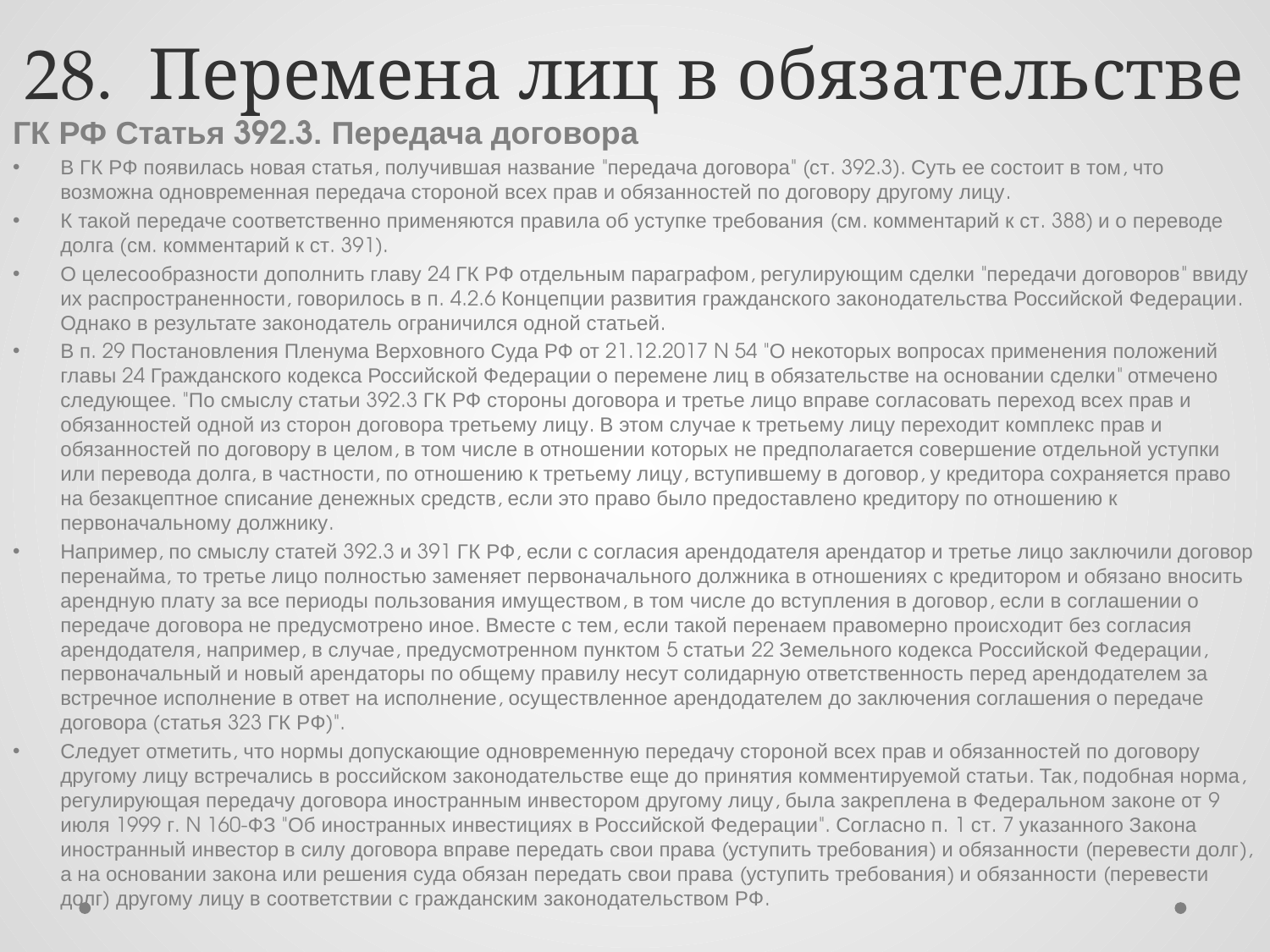

# 28.  Перемена лиц в обязательстве
ГК РФ Статья 392.3. Передача договора
В ГК РФ появилась новая статья, получившая название "передача договора" (ст. 392.3). Суть ее состоит в том, что возможна одновременная передача стороной всех прав и обязанностей по договору другому лицу.
К такой передаче соответственно применяются правила об уступке требования (см. комментарий к ст. 388) и о переводе долга (см. комментарий к ст. 391).
О целесообразности дополнить главу 24 ГК РФ отдельным параграфом, регулирующим сделки "передачи договоров" ввиду их распространенности, говорилось в п. 4.2.6 Концепции развития гражданского законодательства Российской Федерации. Однако в результате законодатель ограничился одной статьей.
В п. 29 Постановления Пленума Верховного Суда РФ от 21.12.2017 N 54 "О некоторых вопросах применения положений главы 24 Гражданского кодекса Российской Федерации о перемене лиц в обязательстве на основании сделки" отмечено следующее. "По смыслу статьи 392.3 ГК РФ стороны договора и третье лицо вправе согласовать переход всех прав и обязанностей одной из сторон договора третьему лицу. В этом случае к третьему лицу переходит комплекс прав и обязанностей по договору в целом, в том числе в отношении которых не предполагается совершение отдельной уступки или перевода долга, в частности, по отношению к третьему лицу, вступившему в договор, у кредитора сохраняется право на безакцептное списание денежных средств, если это право было предоставлено кредитору по отношению к первоначальному должнику.
Например, по смыслу статей 392.3 и 391 ГК РФ, если с согласия арендодателя арендатор и третье лицо заключили договор перенайма, то третье лицо полностью заменяет первоначального должника в отношениях с кредитором и обязано вносить арендную плату за все периоды пользования имуществом, в том числе до вступления в договор, если в соглашении о передаче договора не предусмотрено иное. Вместе с тем, если такой перенаем правомерно происходит без согласия арендодателя, например, в случае, предусмотренном пунктом 5 статьи 22 Земельного кодекса Российской Федерации, первоначальный и новый арендаторы по общему правилу несут солидарную ответственность перед арендодателем за встречное исполнение в ответ на исполнение, осуществленное арендодателем до заключения соглашения о передаче договора (статья 323 ГК РФ)".
Следует отметить, что нормы допускающие одновременную передачу стороной всех прав и обязанностей по договору другому лицу встречались в российском законодательстве еще до принятия комментируемой статьи. Так, подобная норма, регулирующая передачу договора иностранным инвестором другому лицу, была закреплена в Федеральном законе от 9 июля 1999 г. N 160-ФЗ "Об иностранных инвестициях в Российской Федерации". Согласно п. 1 ст. 7 указанного Закона иностранный инвестор в силу договора вправе передать свои права (уступить требования) и обязанности (перевести долг), а на основании закона или решения суда обязан передать свои права (уступить требования) и обязанности (перевести долг) другому лицу в соответствии с гражданским законодательством РФ.